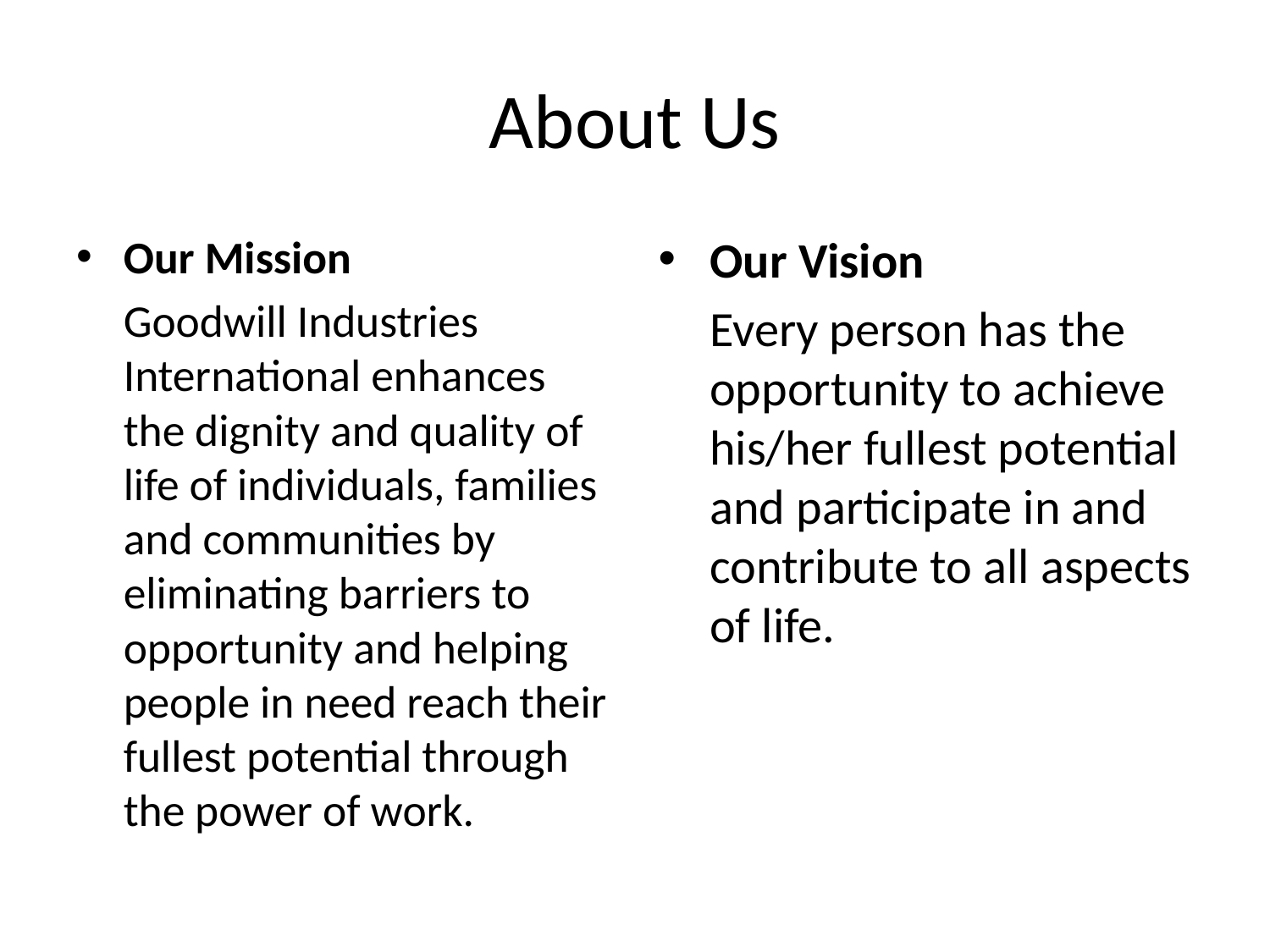

# About Us
Our Mission
	Goodwill Industries International enhances the dignity and quality of life of individuals, families and communities by eliminating barriers to opportunity and helping people in need reach their fullest potential through the power of work.
Our Vision
	Every person has the opportunity to achieve his/her fullest potential and participate in and contribute to all aspects of life.